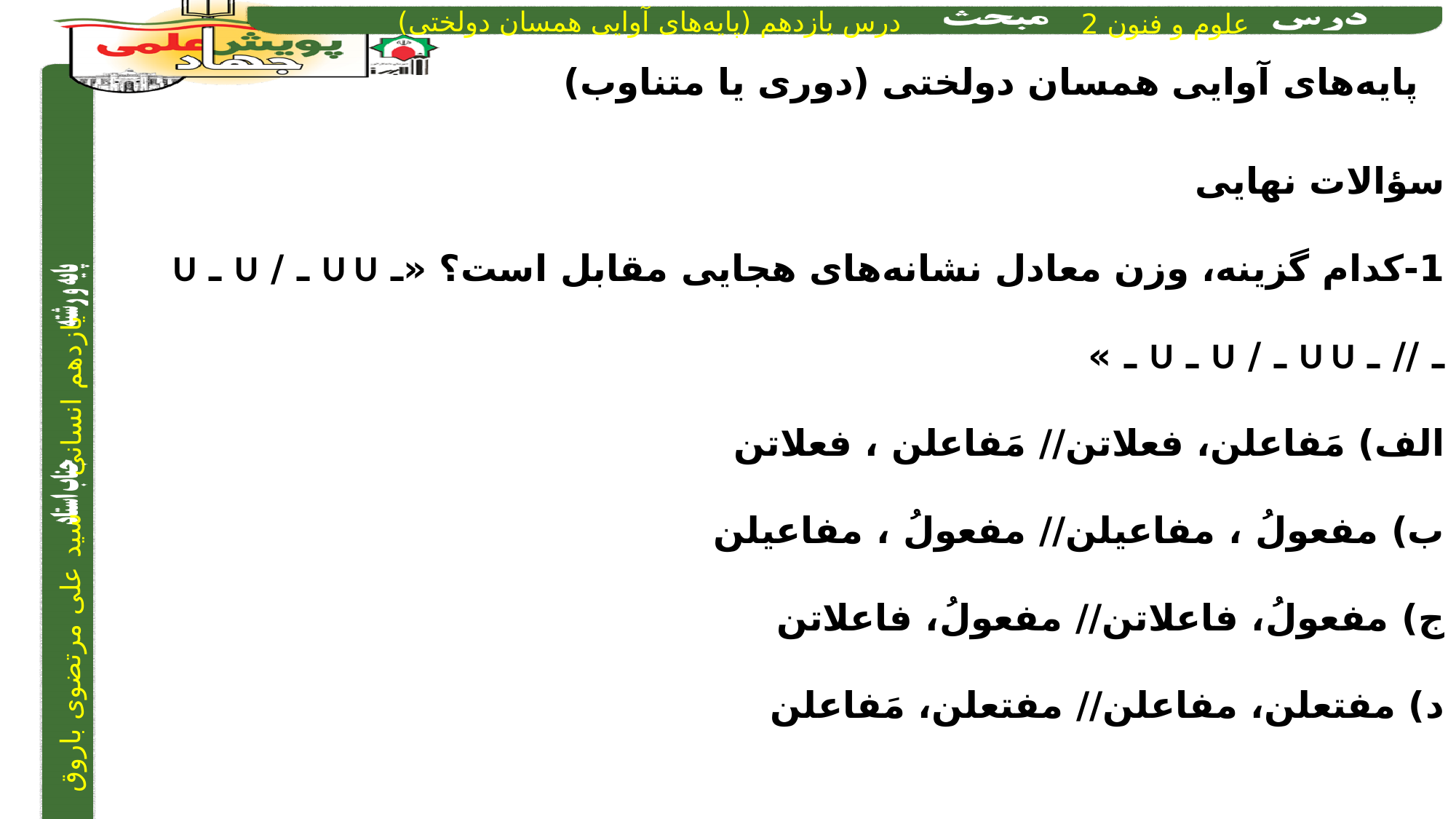

پایه‌های آوایی همسان دولختی (دوری یا متناوب)
سؤالات نهایی
1-کدام گزینه، وزن معادل نشانه‌های هجایی مقابل است؟ «ـ U U ـ / U ـ U ـ // ـ U U ـ / U ـ U ـ »
الف) مَفاعلن، فعلاتن// مَفاعلن ، فعلاتن
ب) مفعولُ ، مفاعیلن// مفعولُ ، مفاعیلن
ج) مفعولُ، فاعلاتن// مفعولُ، فاعلاتن
د) مفتعلن، مفاعلن// مفتعلن، مَفاعلن